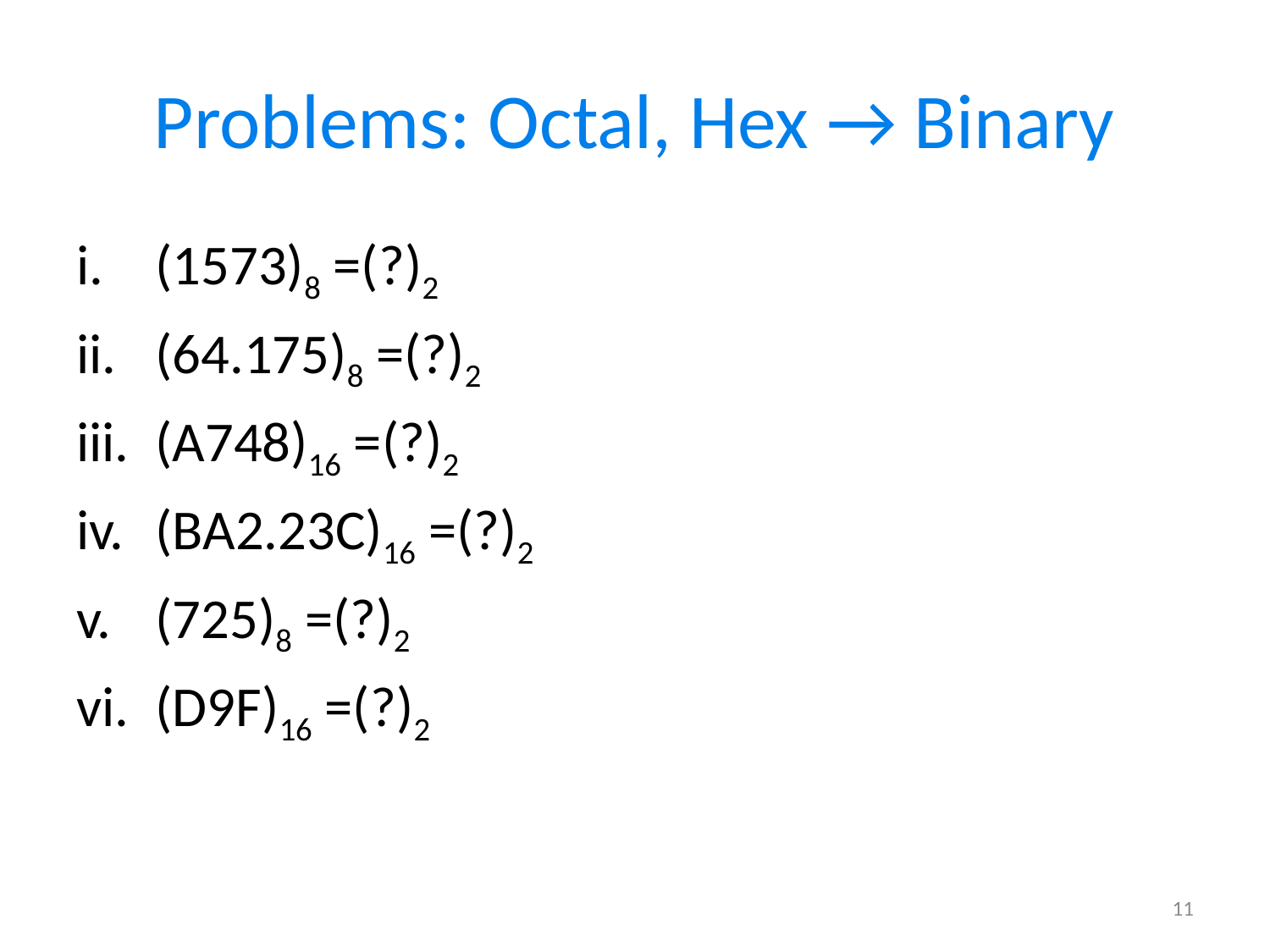

# Problems: Octal, Hex → Binary
(1573)8 =(?)2
(64.175)8 =(?)2
(A748)16 =(?)2
(BA2.23C)16 =(?)2
(725)8 =(?)2
(D9F)16 =(?)2

11